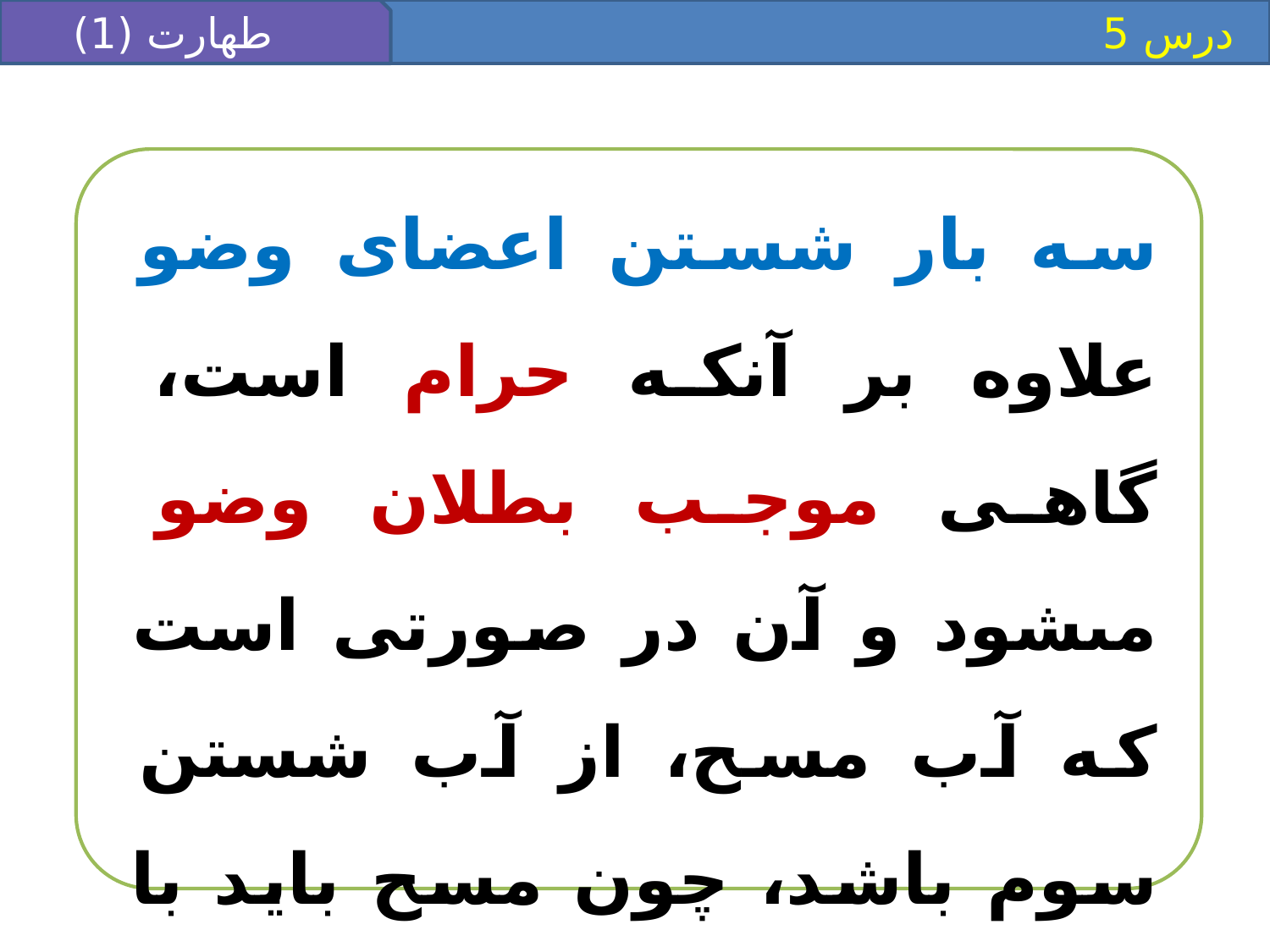

طهارت (1)
 درس 5

سه بار شستن اعضاى وضو علاوه بر آنكه حرام است، گاهى موجب بطلان وضو مى‏شود و آن در صورتى است كه آب مسح، از آب شستن سوم باشد، چون مسح بايد با آب وضو انجام شود.